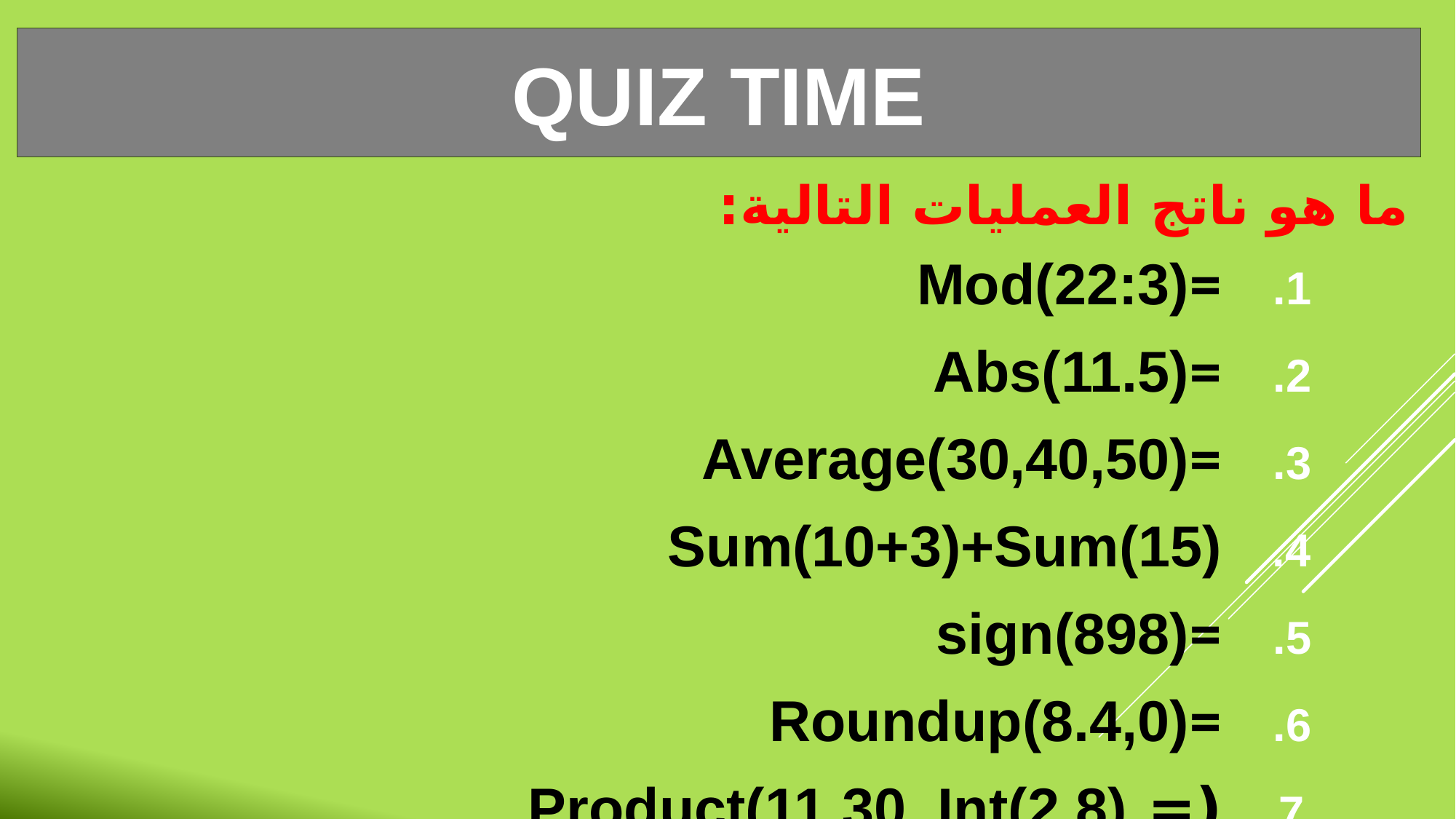

Quiz Time
ما هو ناتج العمليات التالية:
=Mod(22:3)
=Abs(11.5)
=Average(30,40,50)
Sum(10+3)+Sum(15)
=sign(898)
=Roundup(8.4,0)
(= Product(11,30, Int(2.8)